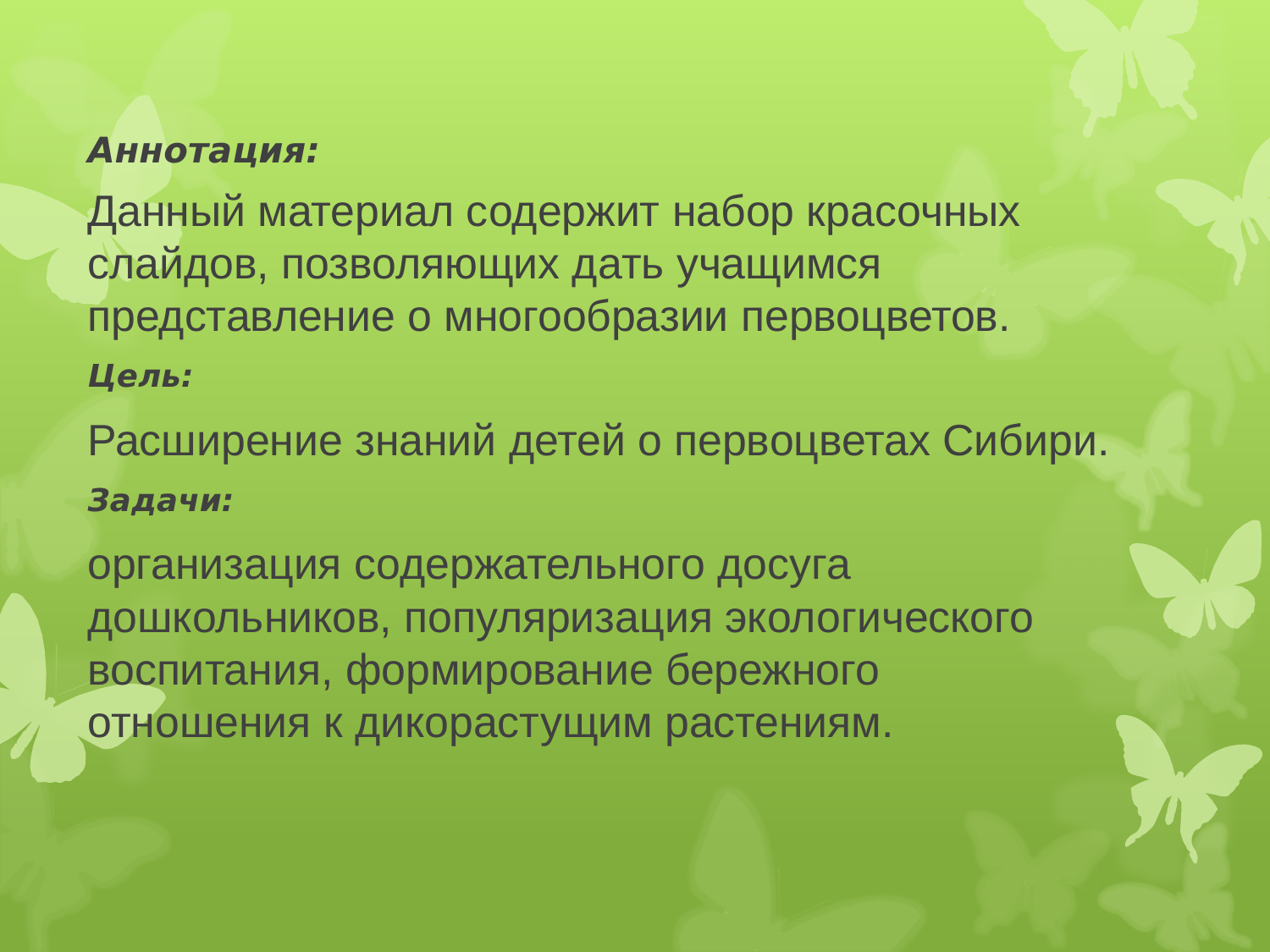

# Аннотация:
Данный материал содержит набор красочных слайдов, позволяющих дать учащимся представление о многообразии первоцветов.
Цель:
Расширение знаний детей о первоцветах Сибири.
Задачи:
организация содержательного досуга дошкольников, популяризация экологического воспитания, формирование бережного отношения к дикорастущим растениям.